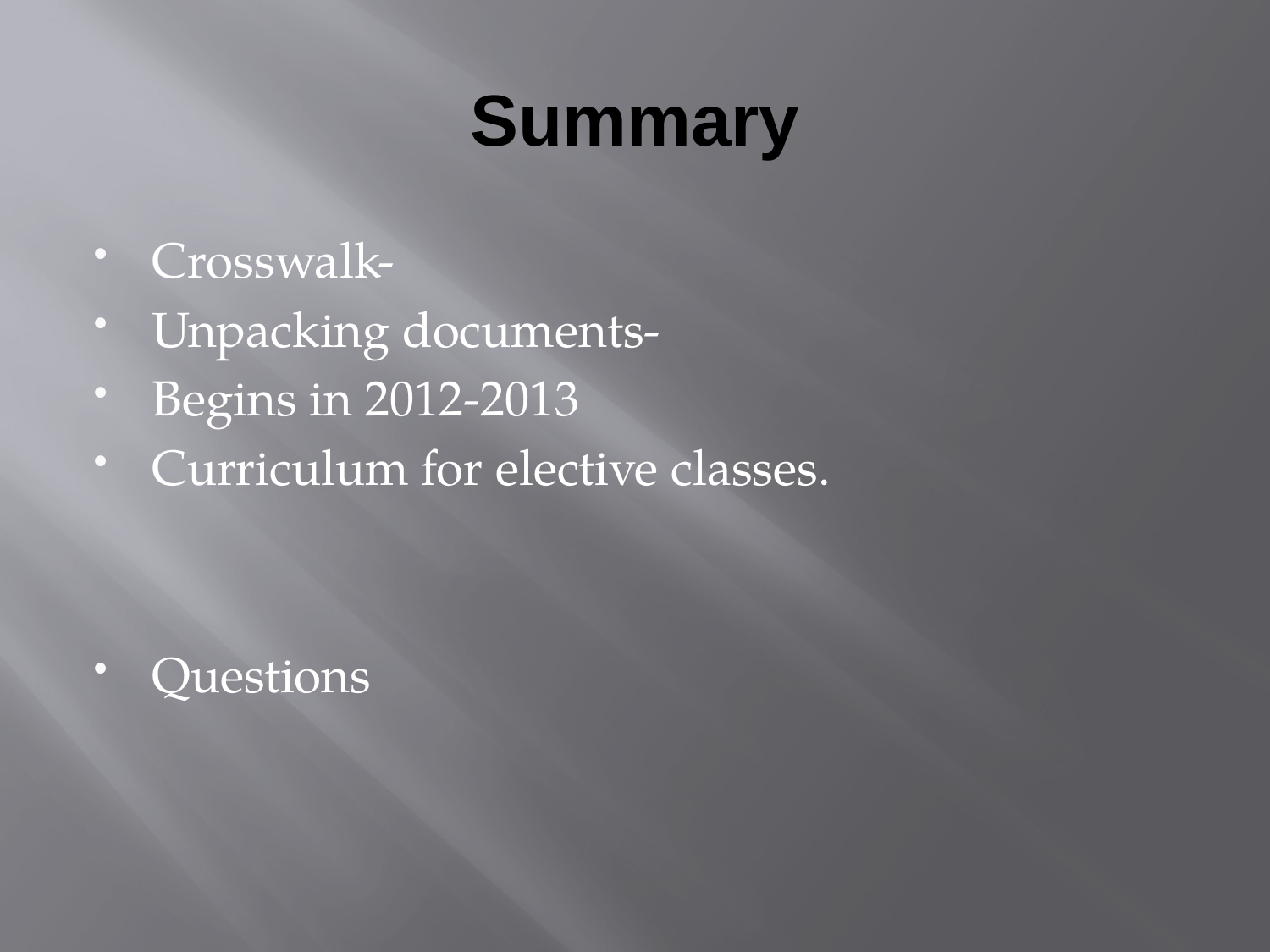

# Summary
Crosswalk-
Unpacking documents-
Begins in 2012-2013
Curriculum for elective classes.

Questions